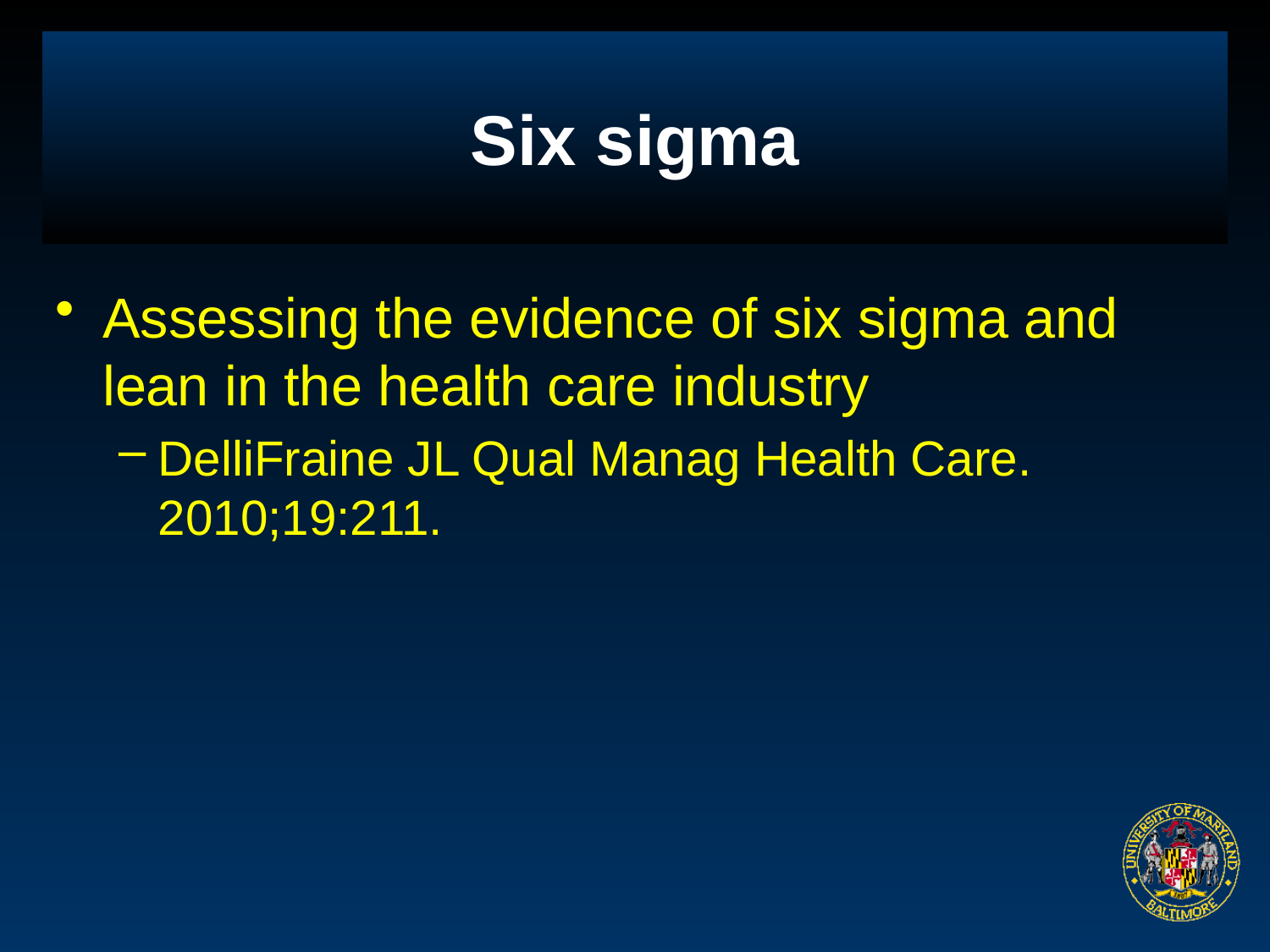

# Six sigma
Assessing the evidence of six sigma and lean in the health care industry
DelliFraine JL Qual Manag Health Care. 2010;19:211.